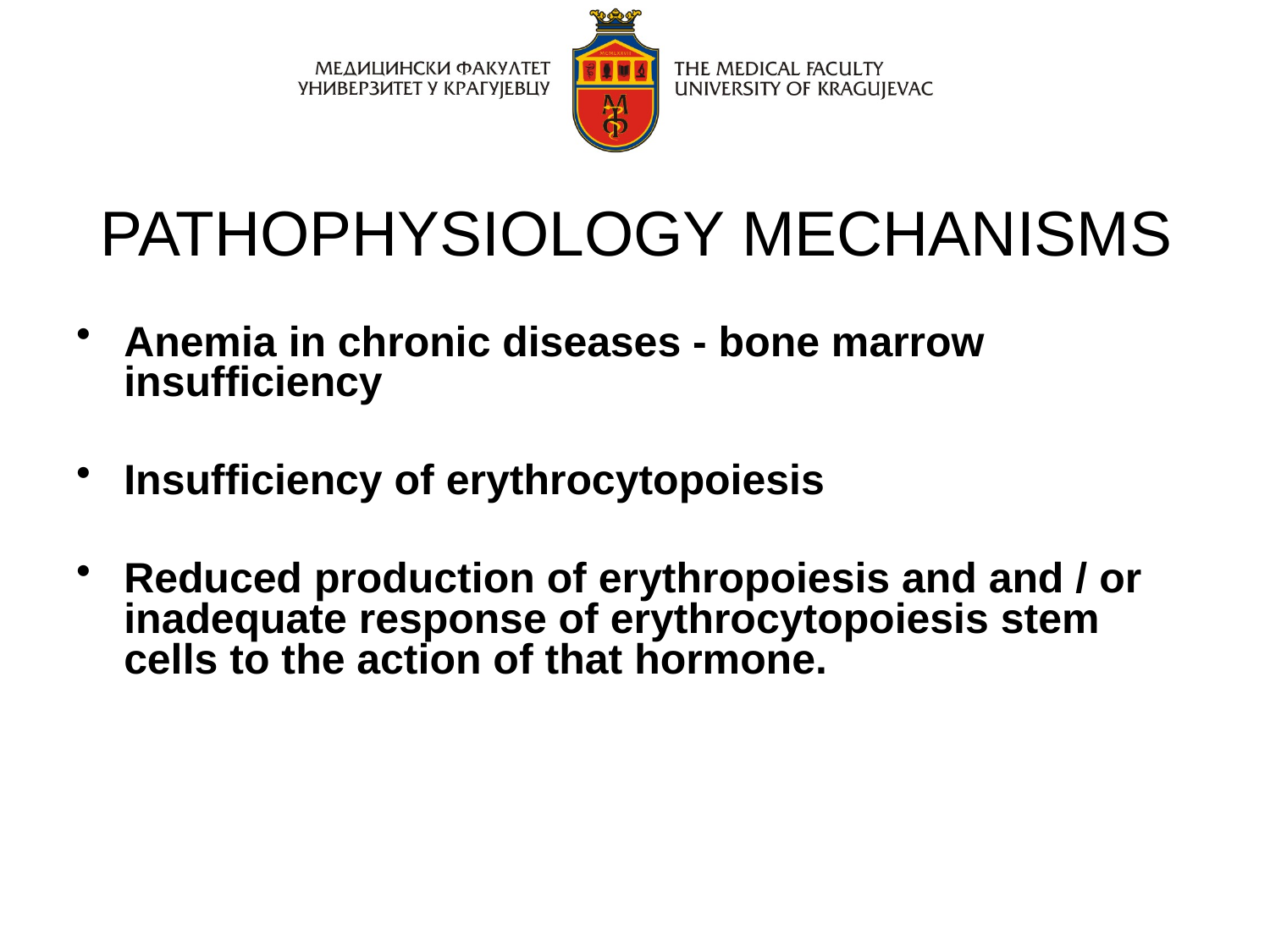

# PATHOPHYSIOLOGY MECHANISMS
Anemia in chronic diseases - bone marrow insufficiency

Insufficiency of erythrocytopoiesis

Reduced production of erythropoiesis and and / or inadequate response of erythrocytopoiesis stem cells to the action of that hormone.